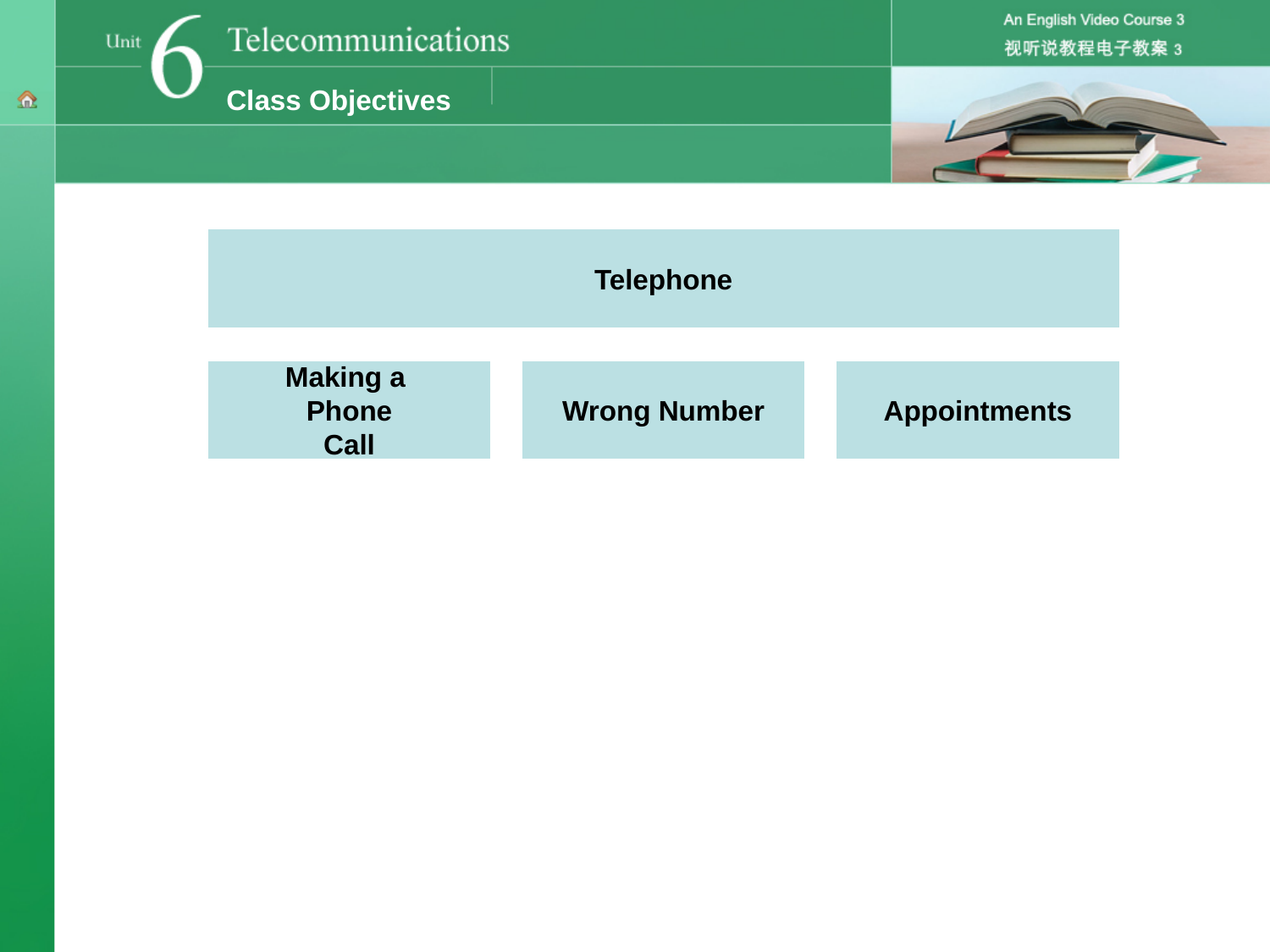

Class Objectives
Telephone
Making a
Phone
Call
Wrong Number
Appointments